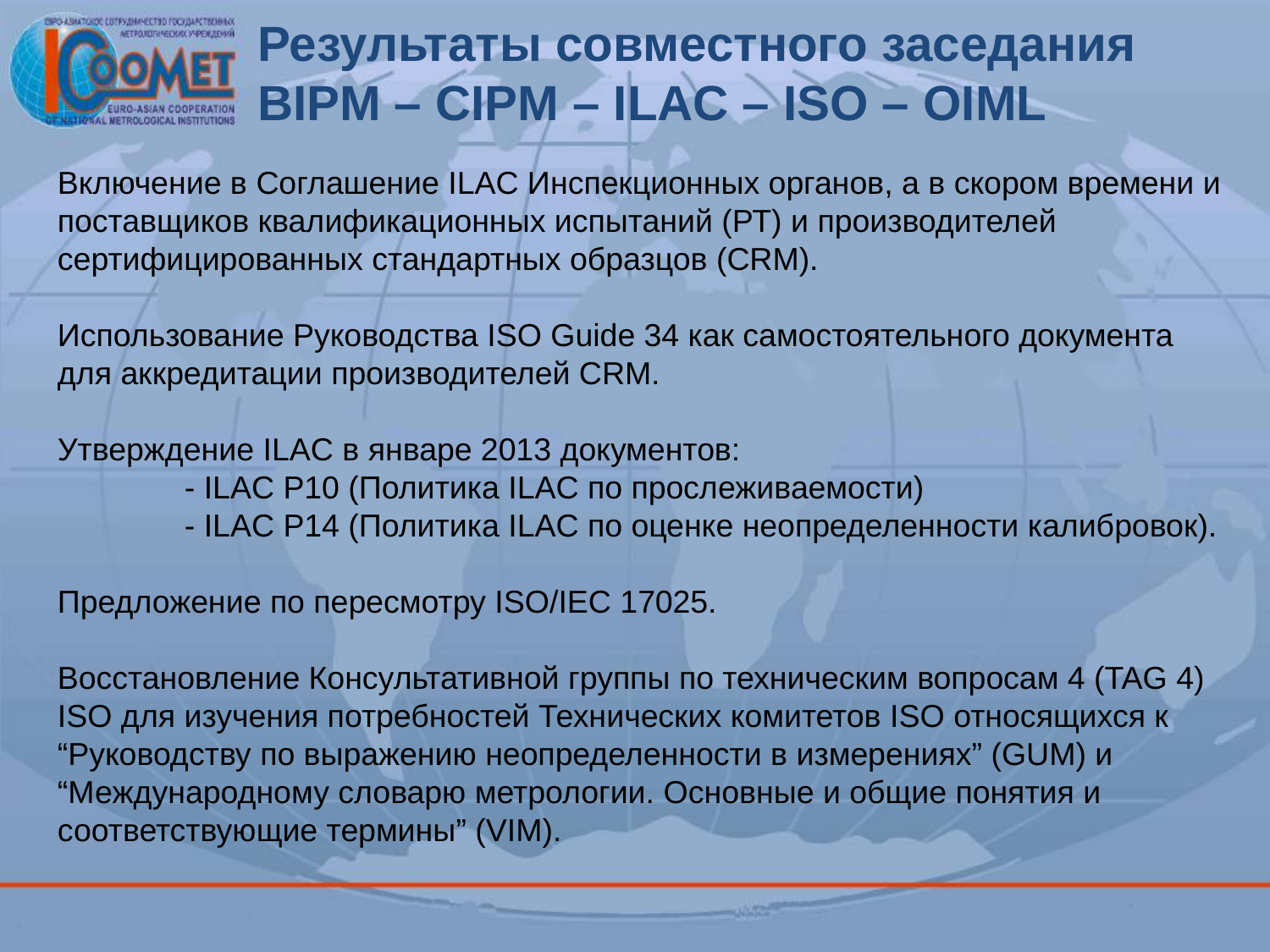

Результаты совместного заседания BIPM – CIPM – ILAC – ISO – OIML
Включение в Соглашение ILAC Инспекционных органов, а в скором времени и поставщиков квалификационных испытаний (РТ) и производителей сертифицированных стандартных образцов (CRM).

Использование Руководства ISO Guide 34 как самостоятельного документа для аккредитации производителей CRM.

Утверждение ILAC в январе 2013 документов:
	- ILAC P10 (Политика ILAC по прослеживаемости)
	- ILAC P14 (Политика ILAC по оценке неопределенности калибровок).

Предложение по пересмотру ISO/IEC 17025.

Восстановление Консультативной группы по техническим вопросам 4 (TAG 4) ISO для изучения потребностей Технических комитетов ISO относящихся к “Руководству по выражению неопределенности в измерениях” (GUM) и “Международному словарю метрологии. Основные и общие понятия и соответствующие термины” (VIM).